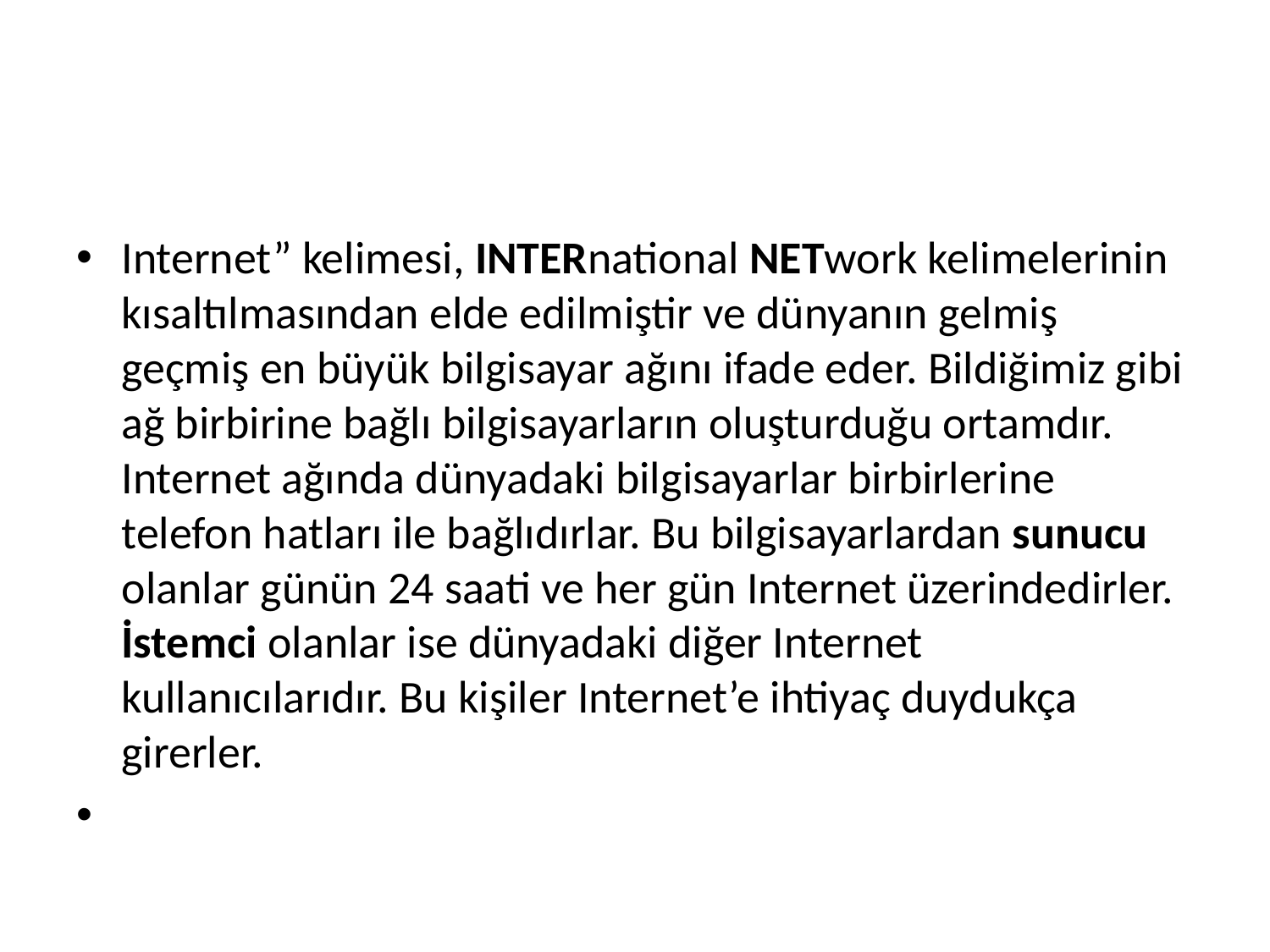

#
Internet” kelimesi, INTERnational NETwork kelimelerinin kısaltılmasından elde edilmiştir ve dünyanın gelmiş geçmiş en büyük bilgisayar ağını ifade eder. Bildiğimiz gibi ağ birbirine bağlı bilgisayarların oluşturduğu ortamdır. Internet ağında dünyadaki bilgisayarlar birbirlerine telefon hatları ile bağlıdırlar. Bu bilgisayarlardan sunucu olanlar günün 24 saati ve her gün Internet üzerindedirler. İstemci olanlar ise dünyadaki diğer Internet kullanıcılarıdır. Bu kişiler Internet’e ihtiyaç duydukça girerler.